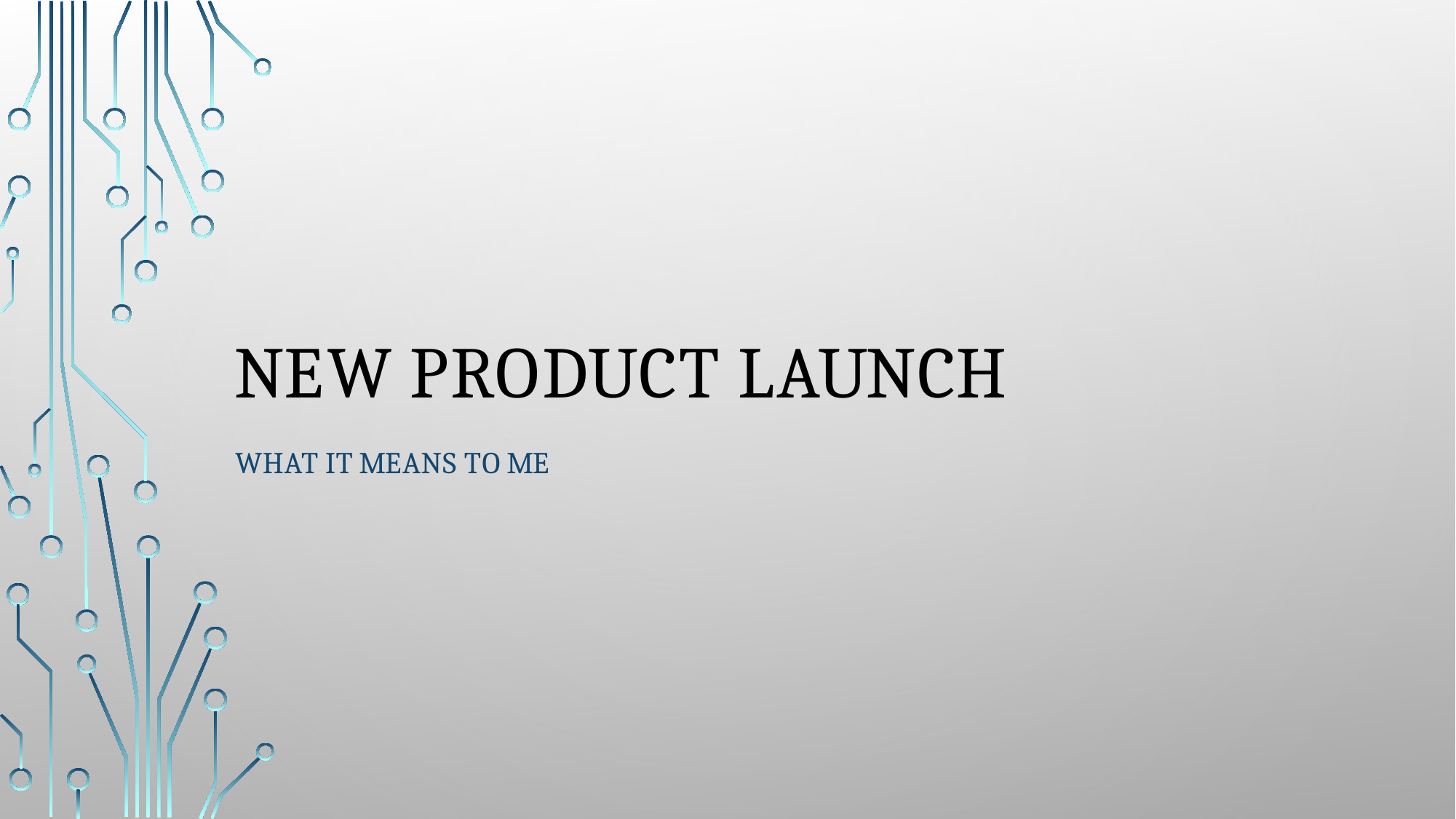

# New Product Launch
What It Means to Me